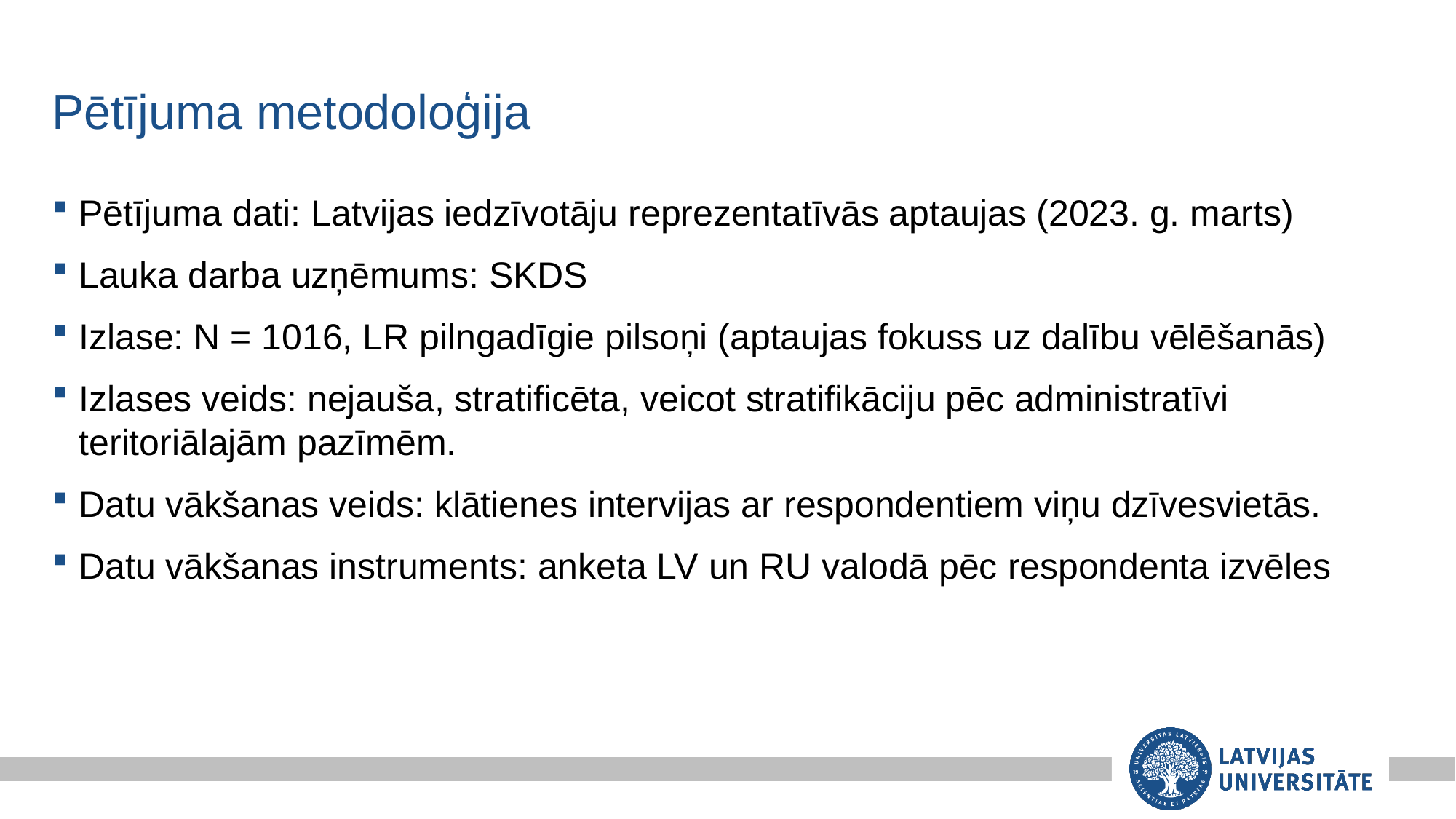

# Pētījuma metodoloģija
Pētījuma dati: Latvijas iedzīvotāju reprezentatīvās aptaujas (2023. g. marts)
Lauka darba uzņēmums: SKDS
Izlase: N = 1016, LR pilngadīgie pilsoņi (aptaujas fokuss uz dalību vēlēšanās)
Izlases veids: nejauša, stratificēta, veicot stratifikāciju pēc administratīvi teritoriālajām pazīmēm.
Datu vākšanas veids: klātienes intervijas ar respondentiem viņu dzīvesvietās.
Datu vākšanas instruments: anketa LV un RU valodā pēc respondenta izvēles